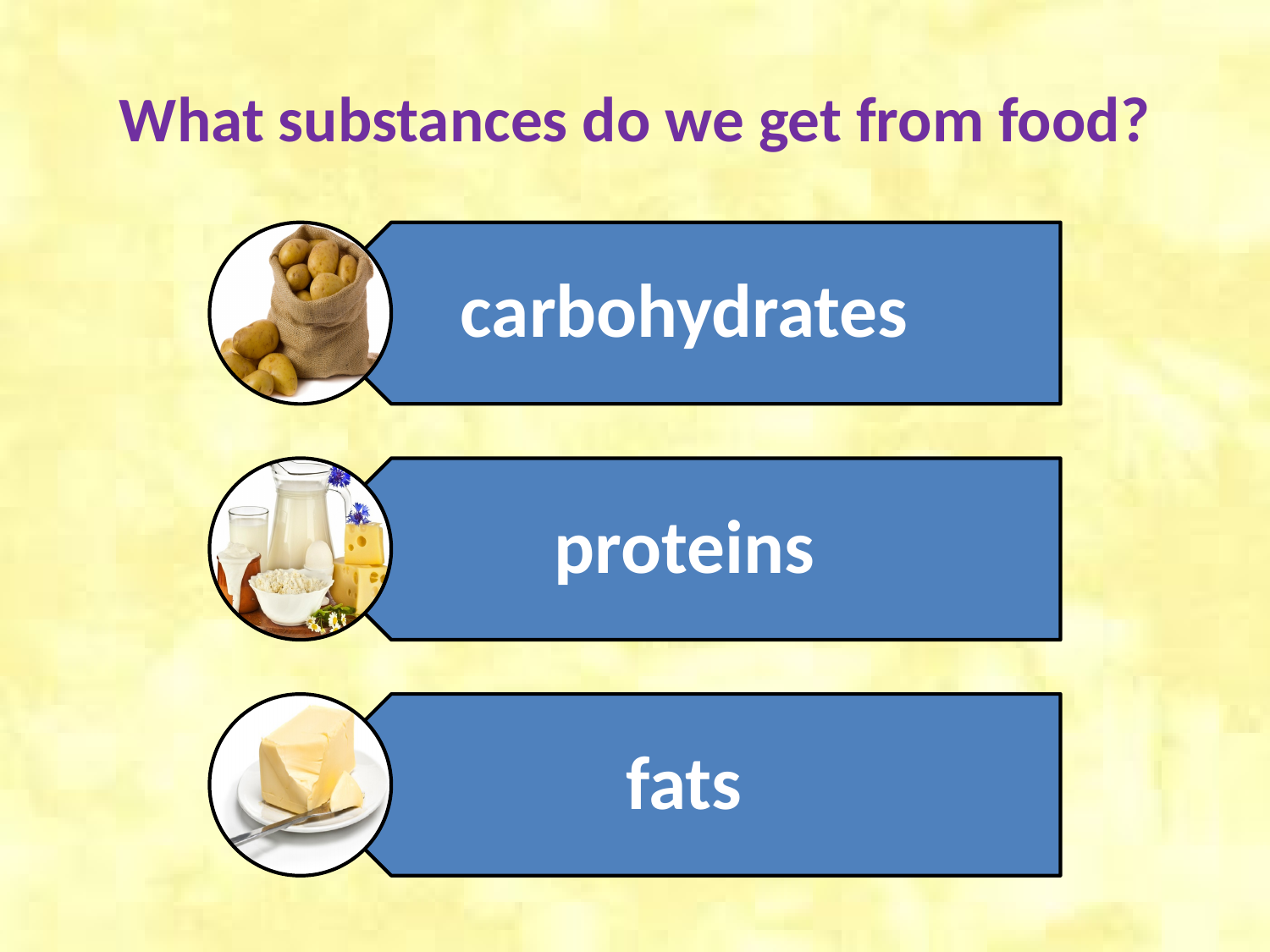

# What substances do we get from food?
carbohydrates
proteins
fats